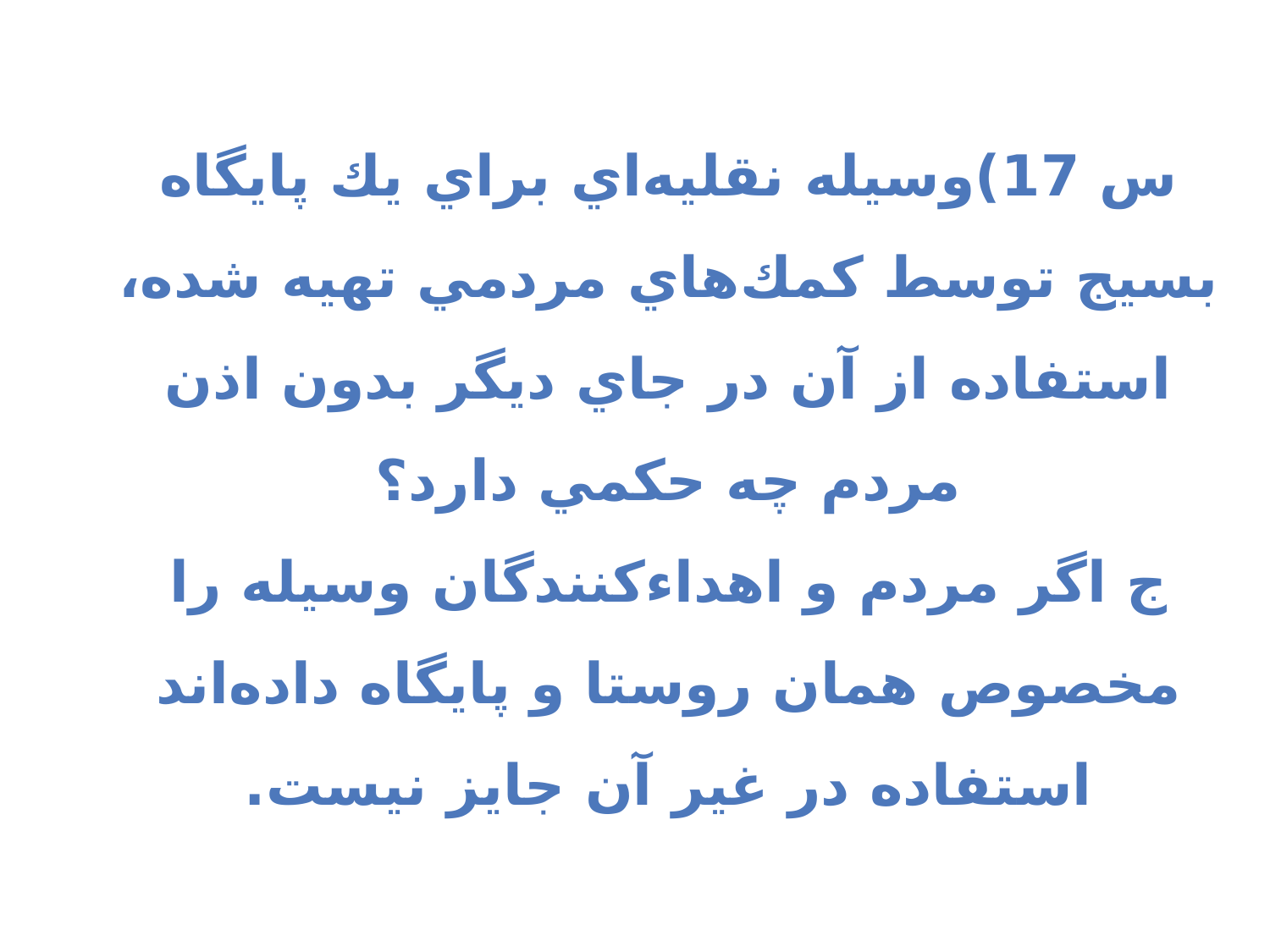

س 17)وسيله نقليه‌اي براي يك پايگاه بسيج توسط كمك‌هاي مردمي تهيه شده،‌ استفاده از آن در جاي ديگر بدون اذن مردم چه حكمي دارد؟
ج اگر مردم و اهداءكنندگان وسيله را مخصوص همان روستا و پايگاه داده‌اند استفاده در غير آن جايز نيست.